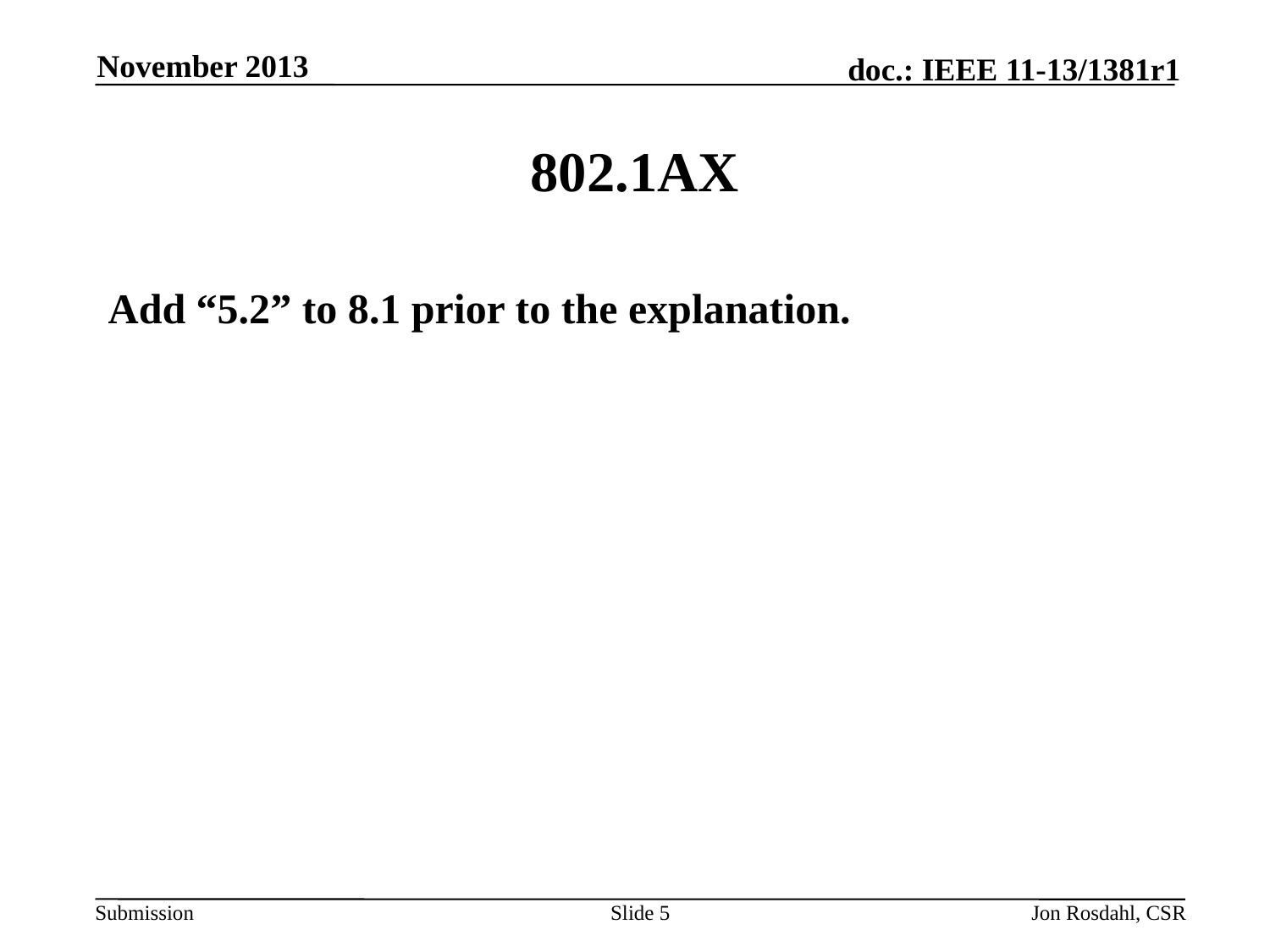

November 2013
# 802.1AX
Add “5.2” to 8.1 prior to the explanation.

Slide 5
Jon Rosdahl, CSR